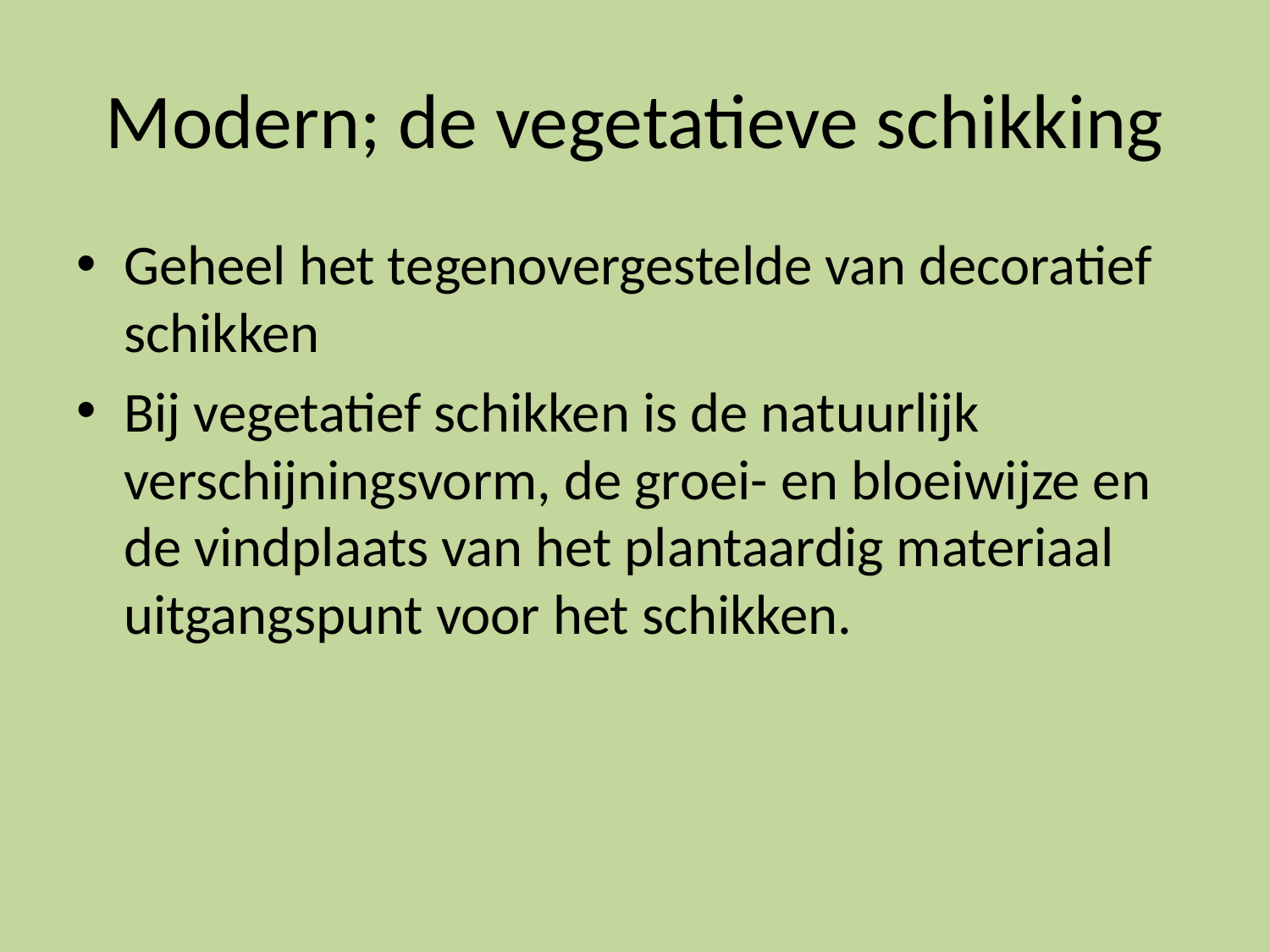

# Modern; de vegetatieve schikking
Geheel het tegenovergestelde van decoratief schikken
Bij vegetatief schikken is de natuurlijk verschijningsvorm, de groei- en bloeiwijze en de vindplaats van het plantaardig materiaal uitgangspunt voor het schikken.